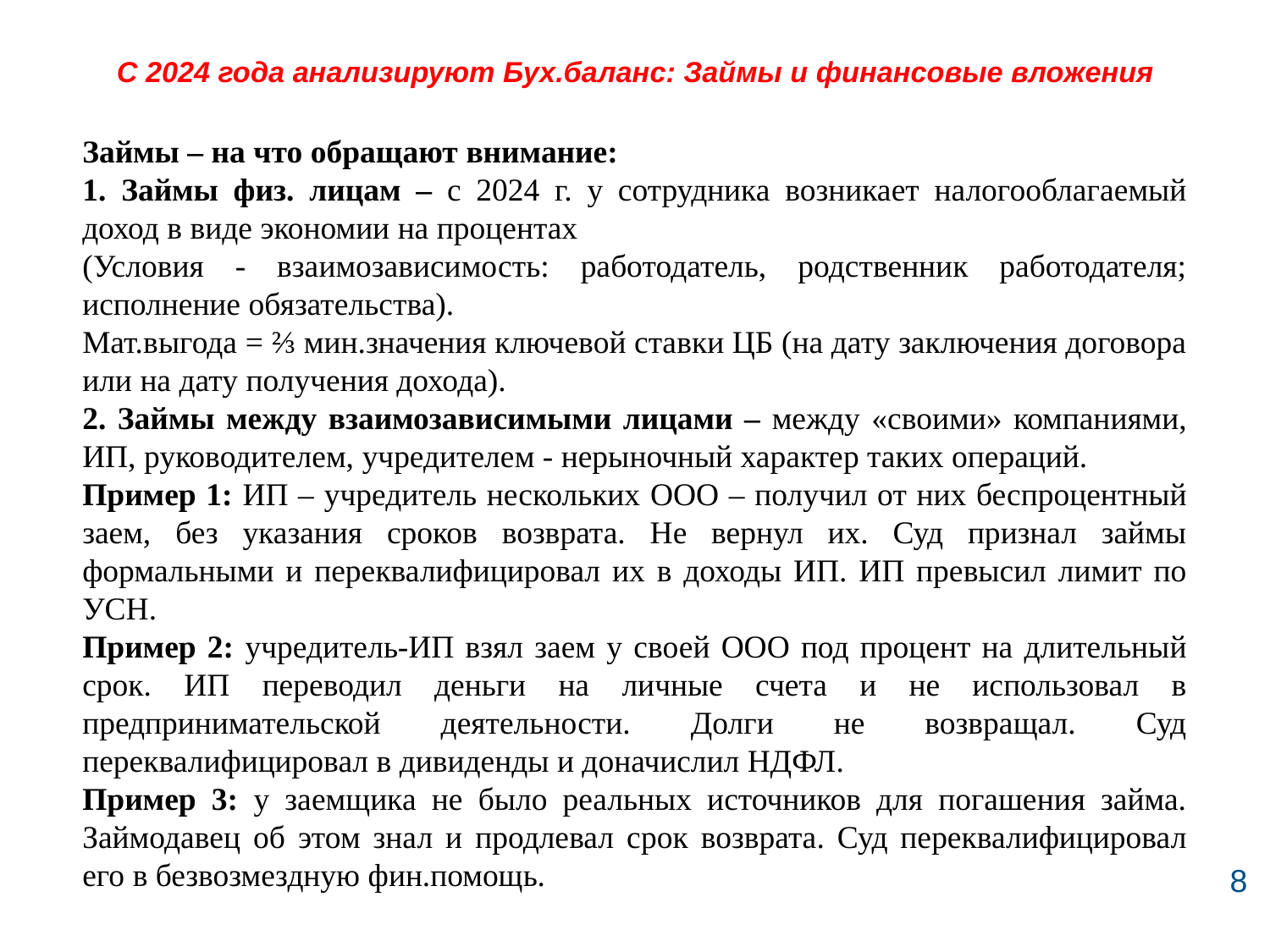

# С 2024 года анализируют Бух.баланс: Займы и финансовые вложения
Займы – на что обращают внимание:
1. Займы физ. лицам – с 2024 г. у сотрудника возникает налогооблагаемый доход в виде экономии на процентах
(Условия - взаимозависимость: работодатель, родственник работодателя; исполнение обязательства).
Мат.выгода = ⅔ мин.значения ключевой ставки ЦБ (на дату заключения договора или на дату получения дохода).
2. Займы между взаимозависимыми лицами – между «своими» компаниями, ИП, руководителем, учредителем - нерыночный характер таких операций.
Пример 1: ИП – учредитель нескольких ООО – получил от них беспроцентный заем, без указания сроков возврата. Не вернул их. Суд признал займы формальными и переквалифицировал их в доходы ИП. ИП превысил лимит по УСН.
Пример 2: учредитель-ИП взял заем у своей ООО под процент на длительный срок. ИП переводил деньги на личные счета и не использовал в предпринимательской деятельности. Долги не возвращал. Суд переквалифицировал в дивиденды и доначислил НДФЛ.
Пример 3: у заемщика не было реальных источников для погашения займа. Займодавец об этом знал и продлевал срок возврата. Суд переквалифицировал его в безвозмездную фин.помощь.